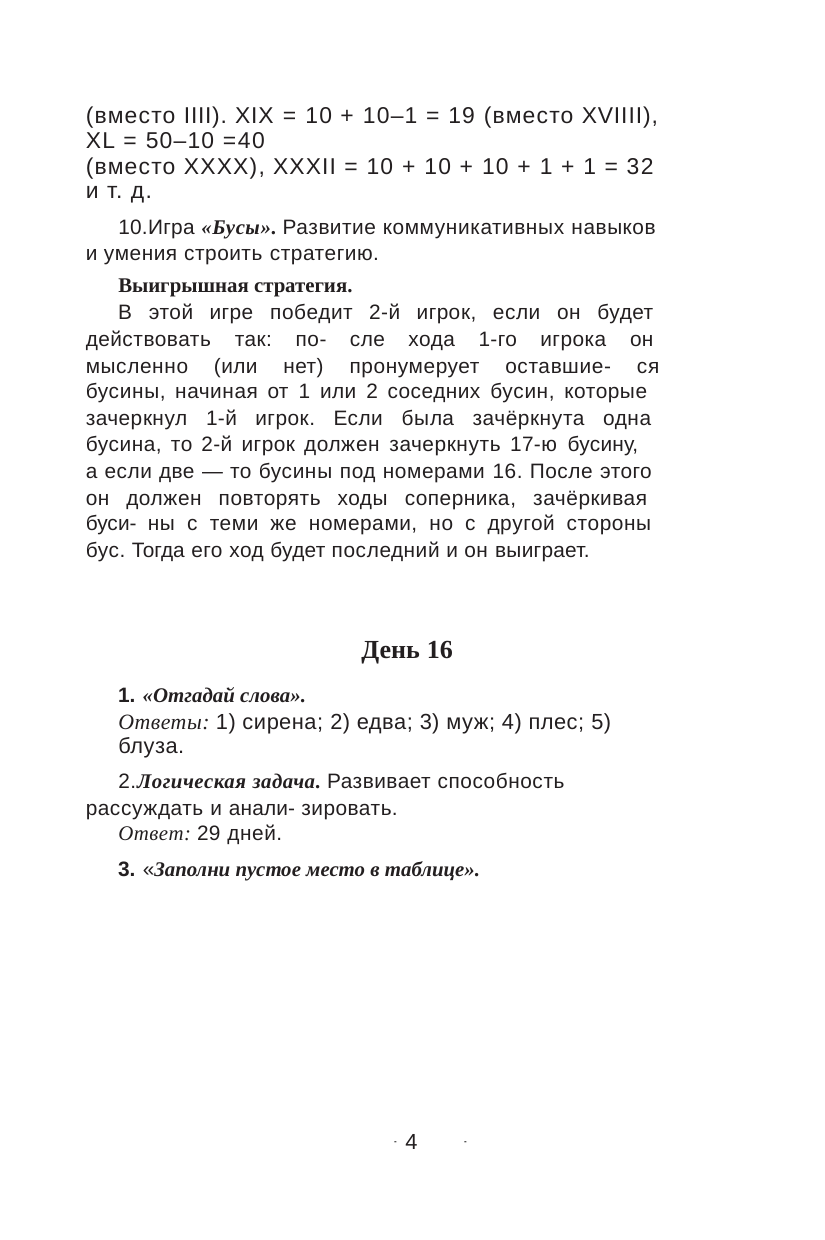

(вместо IIII). XIX = 10 + 10–1 = 19 (вместо XVIIII),
XL = 50–10 =40
(вместо XXXX), XXXII = 10 + 10 + 10 + 1 + 1 = 32
и т. д.
10.Игра «Бусы». Развитие коммуникативных навыков
и умения строить стратегию.
Выигрышная стратегия.
В этой игре победит 2-й игрок, если он будет
действовать так: по- сле хода 1-го игрока он
мысленно (или нет) пронумерует оставшие- ся
бусины, начиная от 1 или 2 соседних бусин, которые
зачеркнул 1-й игрок. Если была зачёркнута одна
бусина, то 2-й игрок должен зачеркнуть 17-ю бусину,
а если две — то бусины под номерами 16. После этого
он должен повторять ходы соперника, зачёркивая
буси- ны с теми же номерами, но с другой стороны
бус. Тогда его ход будет последний и он выиграет.

День 16
9
8
7
6
5
1. «Отгадай слова».
4
3
Ответы: 1) сирена; 2) едва; 3) муж; 4) плес; 5)
2
1
блуза.
2.Логическая задача. Развивает способность
рассуждать и анали- зировать.
Ответ: 29 дней.
9
8
7
6
5
1
4
3
2
3. «Заполни пустое место в таблице».
4
4